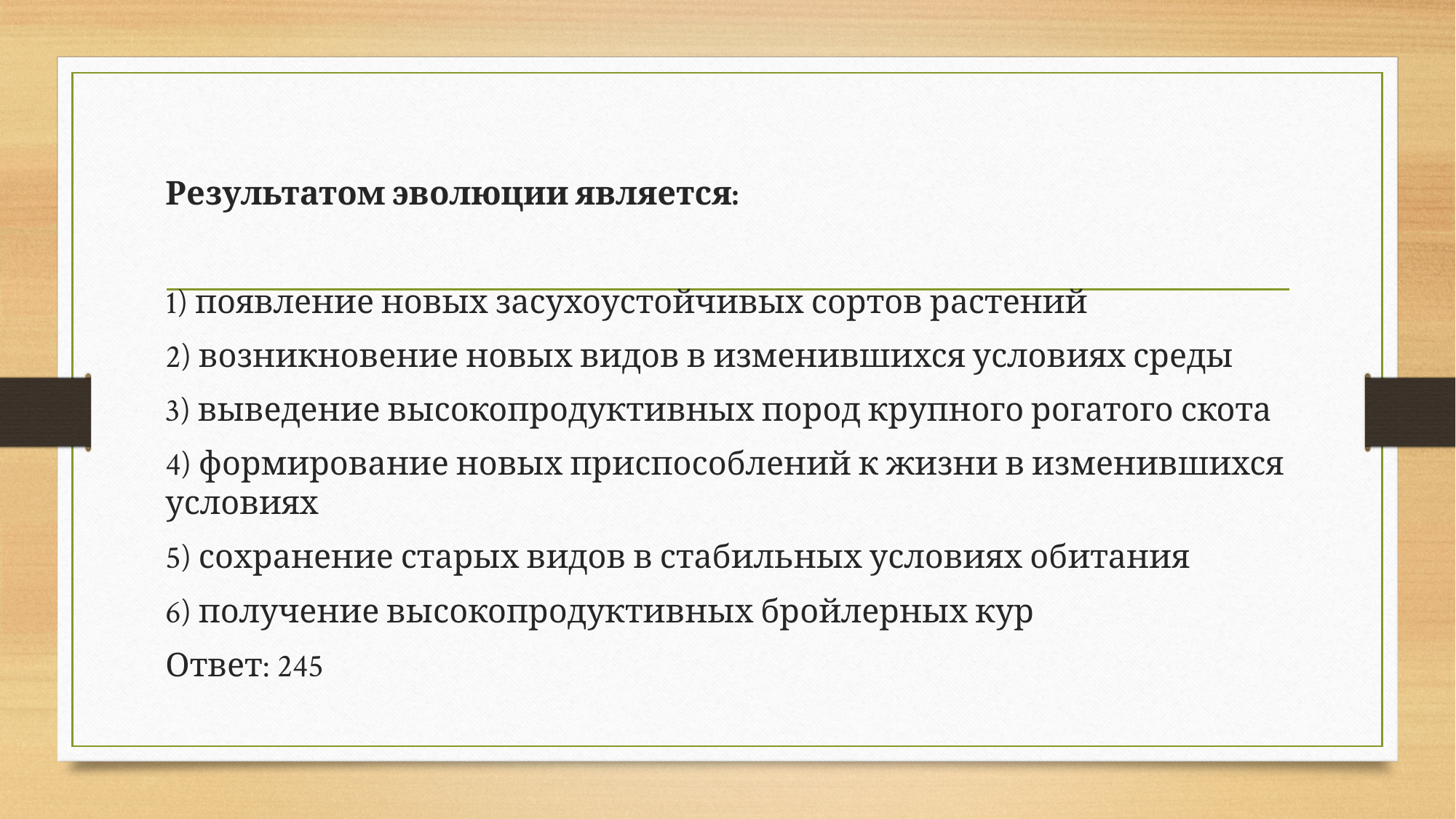

#
Результатом эволюции является:

1) появление новых засухоустойчивых сортов растений
2) возникновение новых видов в изменившихся условиях среды
3) выведение высокопродуктивных пород крупного рогатого скота
4) формирование новых приспособлений к жизни в изменившихся условиях
5) сохранение старых видов в стабильных условиях обитания
6) получение высокопродуктивных бройлерных кур
Ответ: 245